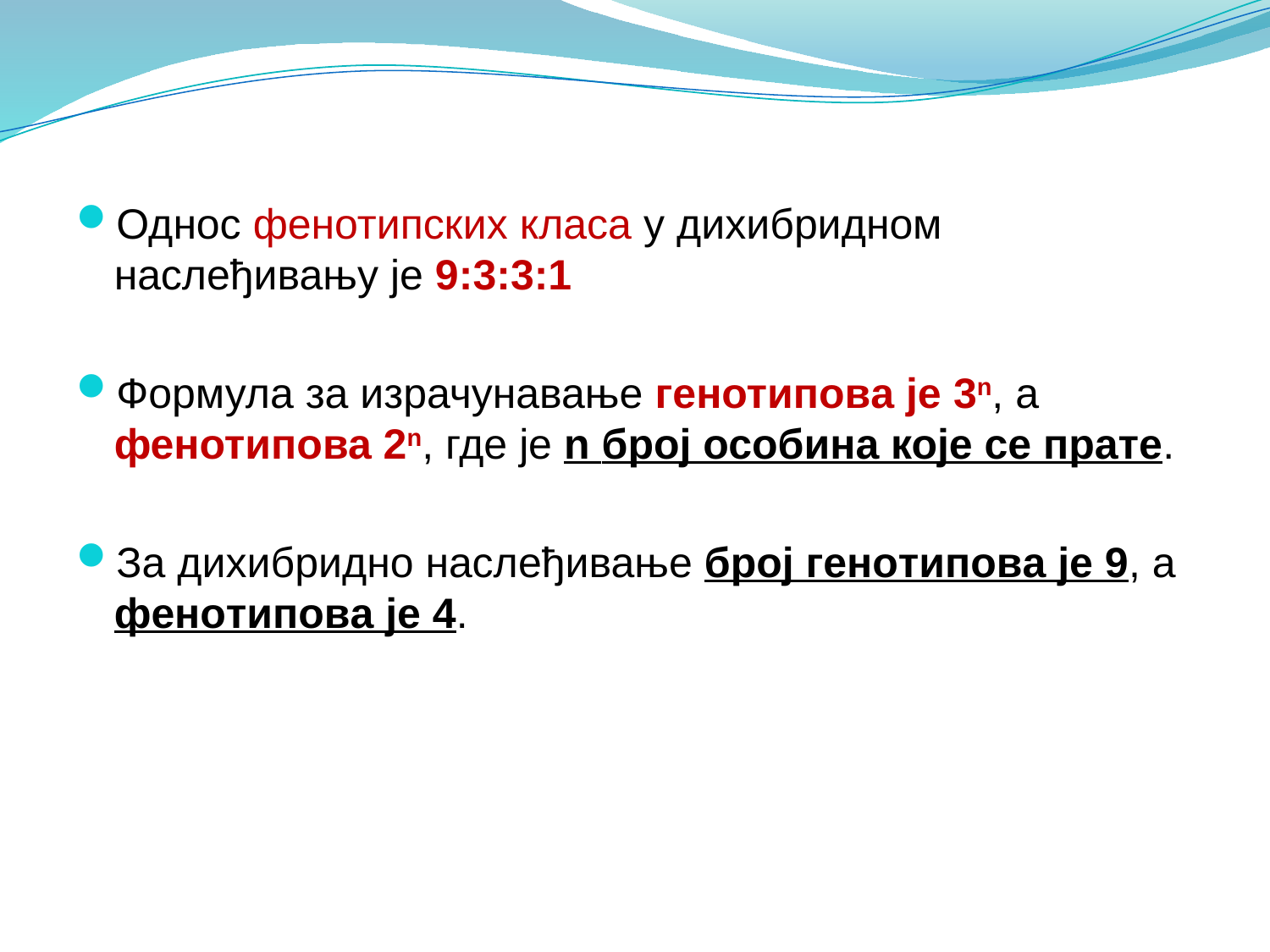

Однос фенотипских класа у дихибридном наслеђивању је 9:3:3:1

Формула за израчунавање генотиповa је 3n, а фенотипова 2n, где је n број особина које се прате.

За дихибридно наслеђивање брoј гeнoтипoвa јe 9, a фeнoтипoвa je 4.